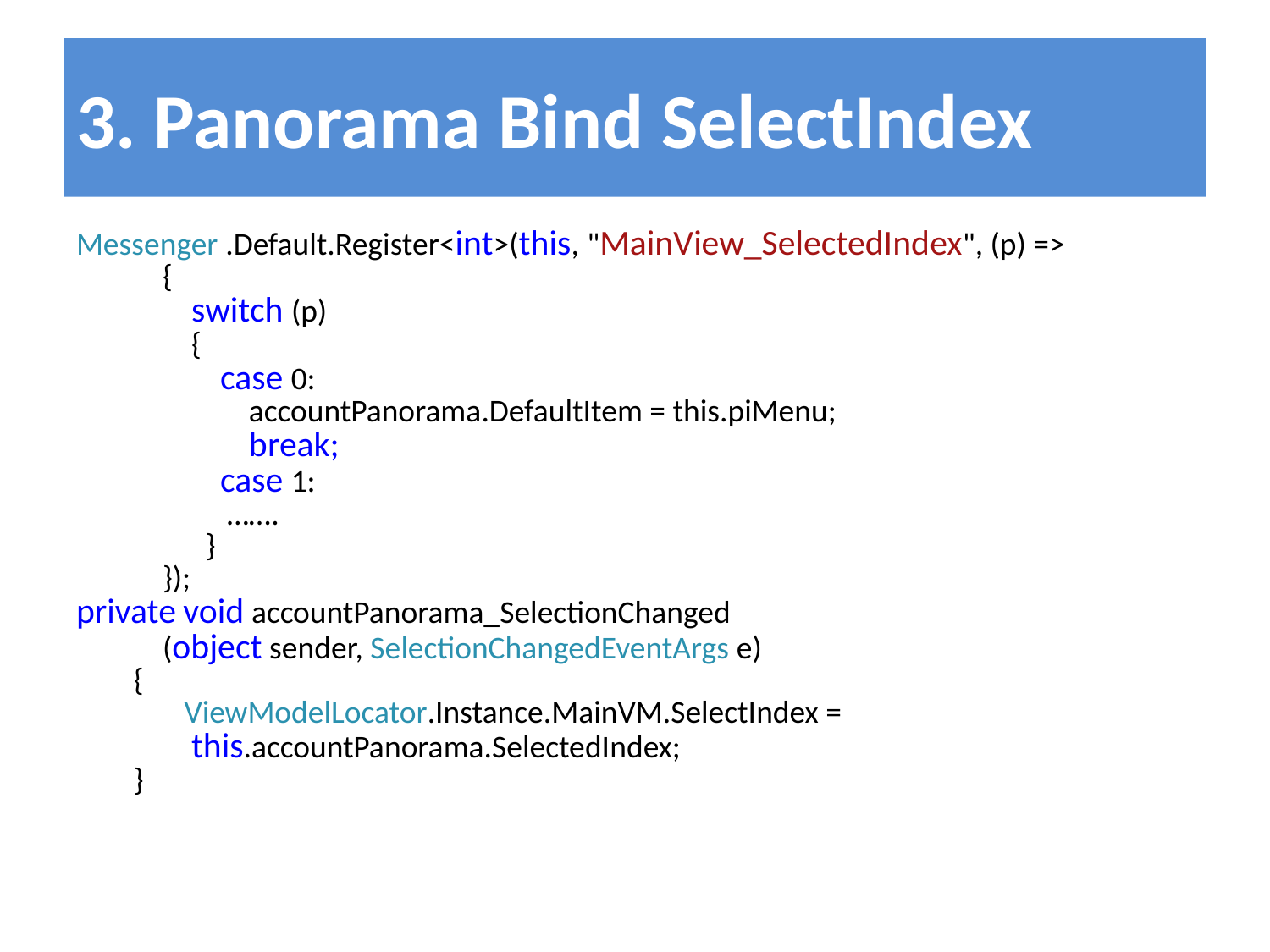

# 3. Panorama Bind SelectIndex
| Messenger .Default.Register<int>(this, "MainView\_SelectedIndex", (p) => { switch (p) { case 0: accountPanorama.DefaultItem = this.piMenu; break; case 1: ……. } }); private void accountPanorama\_SelectionChanged (object sender, SelectionChangedEventArgs e) { ViewModelLocator.Instance.MainVM.SelectIndex = this.accountPanorama.SelectedIndex; } |
| --- |
|  |